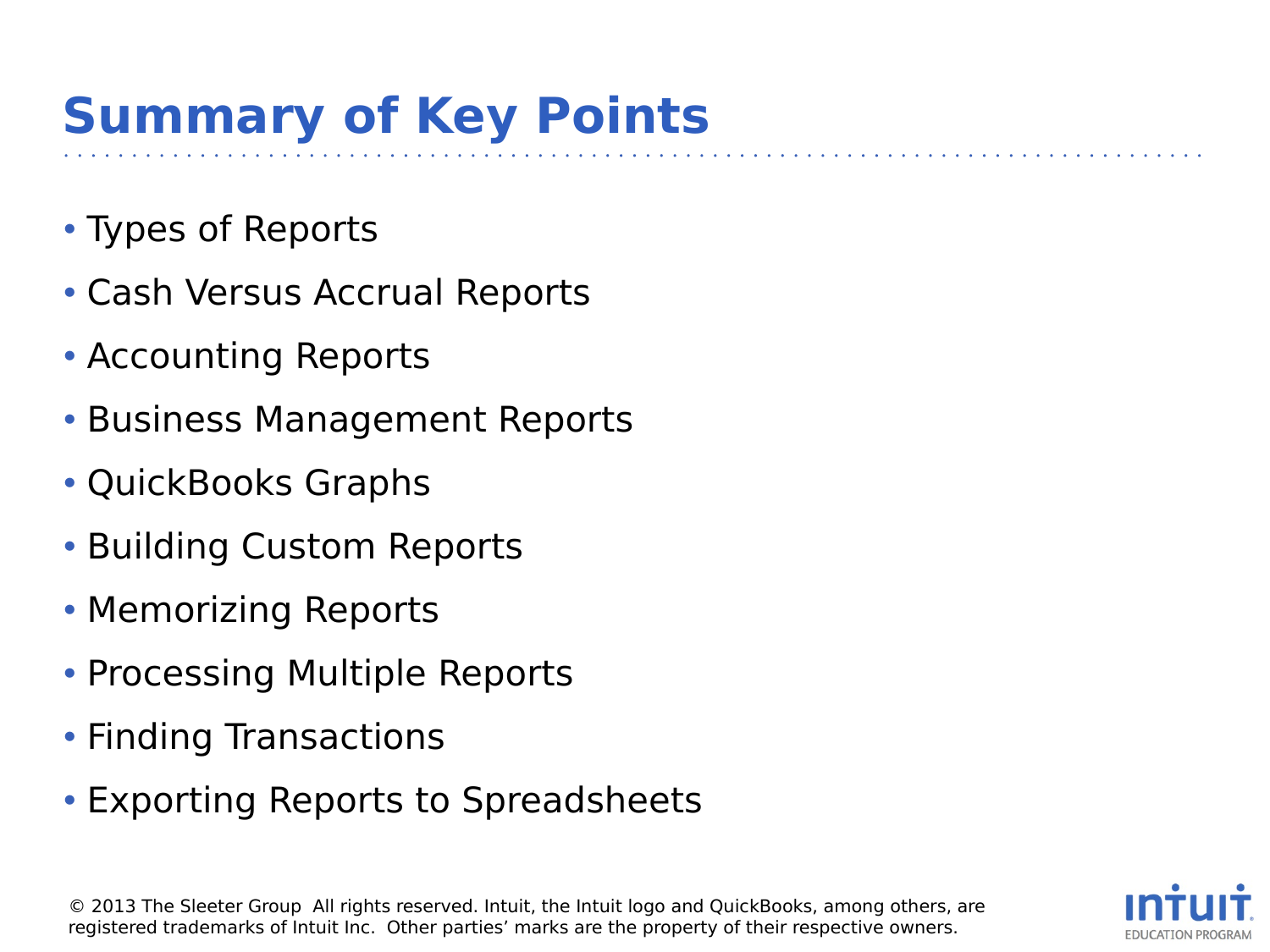

# Summary of Key Points
Types of Reports
Cash Versus Accrual Reports
Accounting Reports
Business Management Reports
QuickBooks Graphs
Building Custom Reports
Memorizing Reports
Processing Multiple Reports
Finding Transactions
Exporting Reports to Spreadsheets